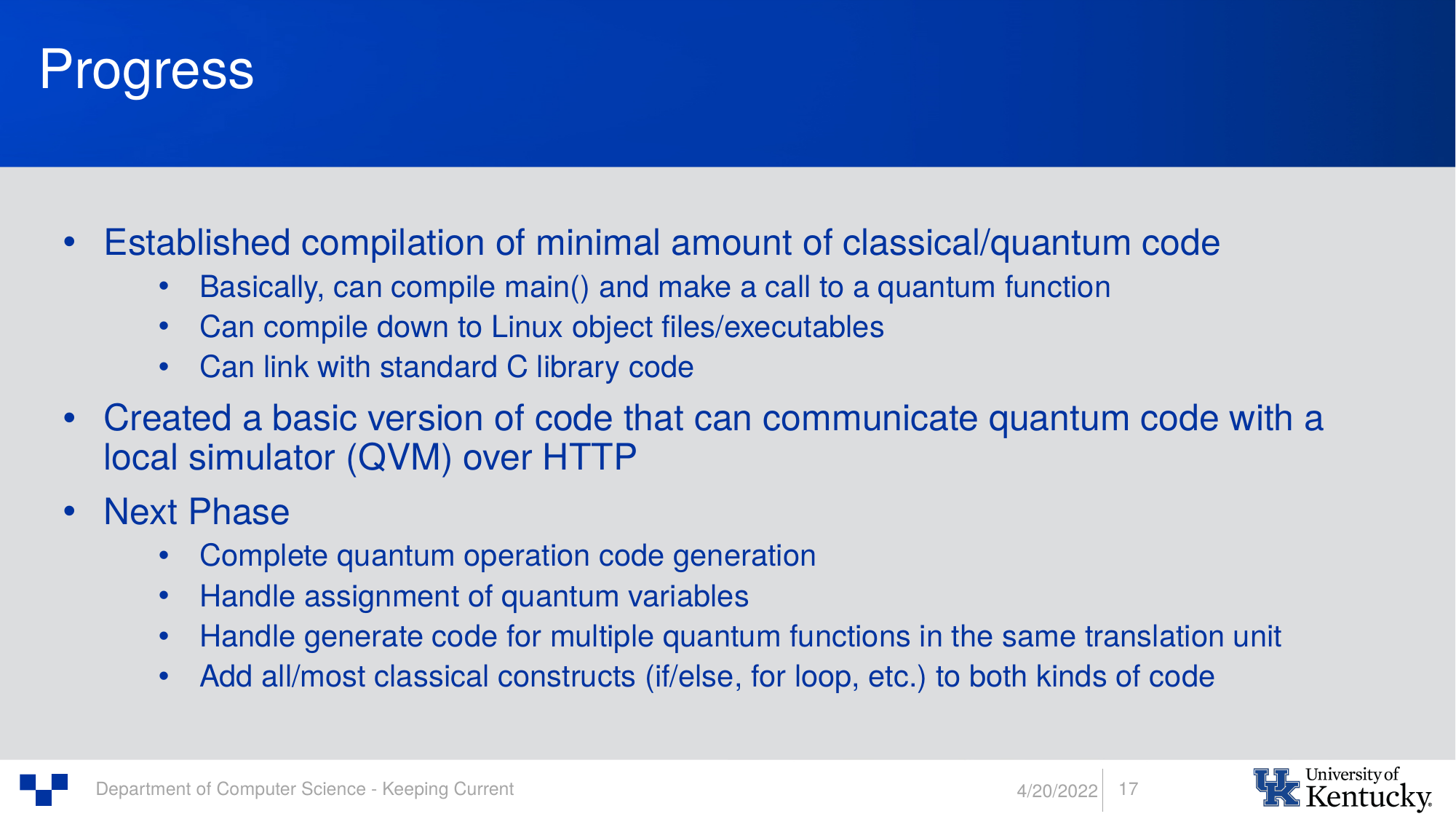

# Progress

Established compilation of minimal amount of classical/quantum code
Basically, can compile main() and make a call to a quantum function
Can compile down to Linux object files/executables
Can link with standard C library code
Created a basic version of code that can communicate quantum code with a local simulator (QVM) over HTTP
Next Phase
Complete quantum operation code generation
Handle assignment of quantum variables
Handle generate code for multiple quantum functions in the same translation unit
Add all/most classical constructs (if/else, for loop, etc.) to both kinds of code

4/20/2022
17
Department of Computer Science - Keeping Current